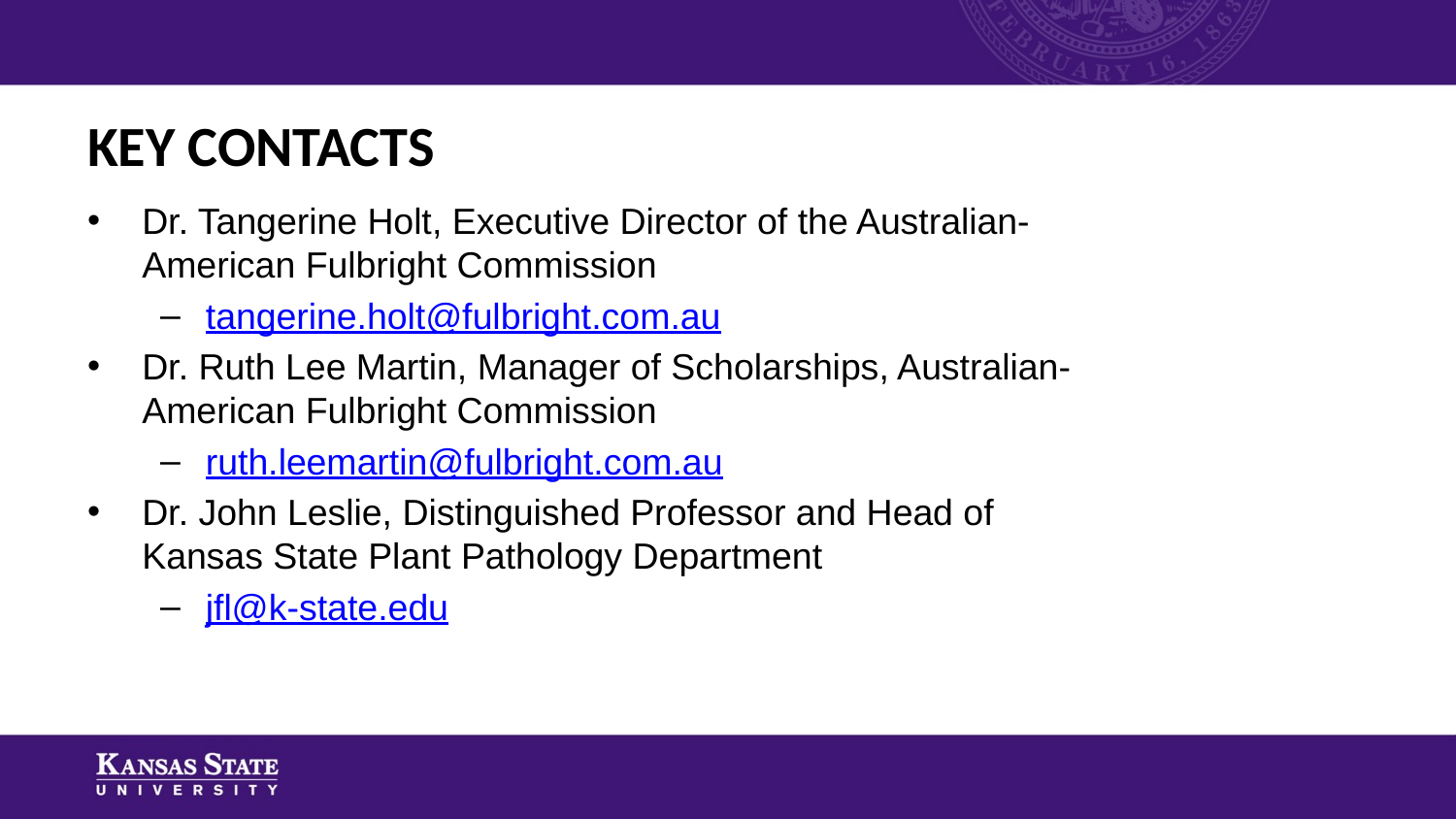

# KEY CONTACTS
Dr. Tangerine Holt, Executive Director of the Australian-American Fulbright Commission
tangerine.holt@fulbright.com.au
Dr. Ruth Lee Martin, Manager of Scholarships, Australian-American Fulbright Commission
ruth.leemartin@fulbright.com.au
Dr. John Leslie, Distinguished Professor and Head of Kansas State Plant Pathology Department
jfl@k-state.edu